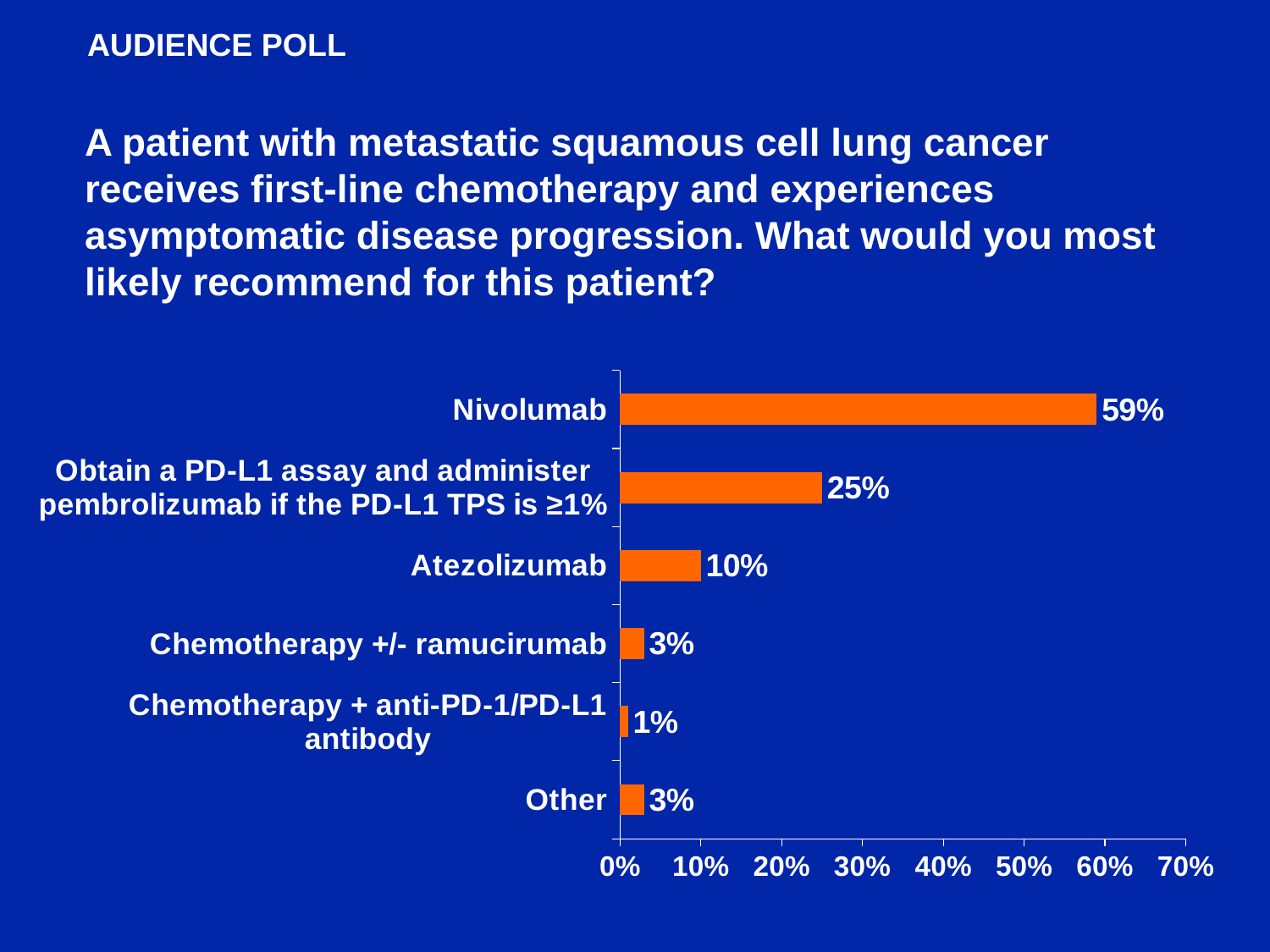

AUDIENCE POLL
A patient with metastatic squamous cell lung cancer receives first-line chemotherapy and experiences asymptomatic disease progression. What would you most likely recommend for this patient?

### Chart

| Category | Series 1 |
|---|---|
| Other | 0.03 |
| Chemotherapy + anti-PD-1/PD-L1 antibody | 0.01 |
| Chemotherapy +/- ramucirumab | 0.03 |
| Atezolizumab | 0.1 |
| Obtain a PD-L1 assay and administer pembrolizumab if the PD-L1 TPS is ≥1% | 0.25 |
| Nivolumab | 0.59 |